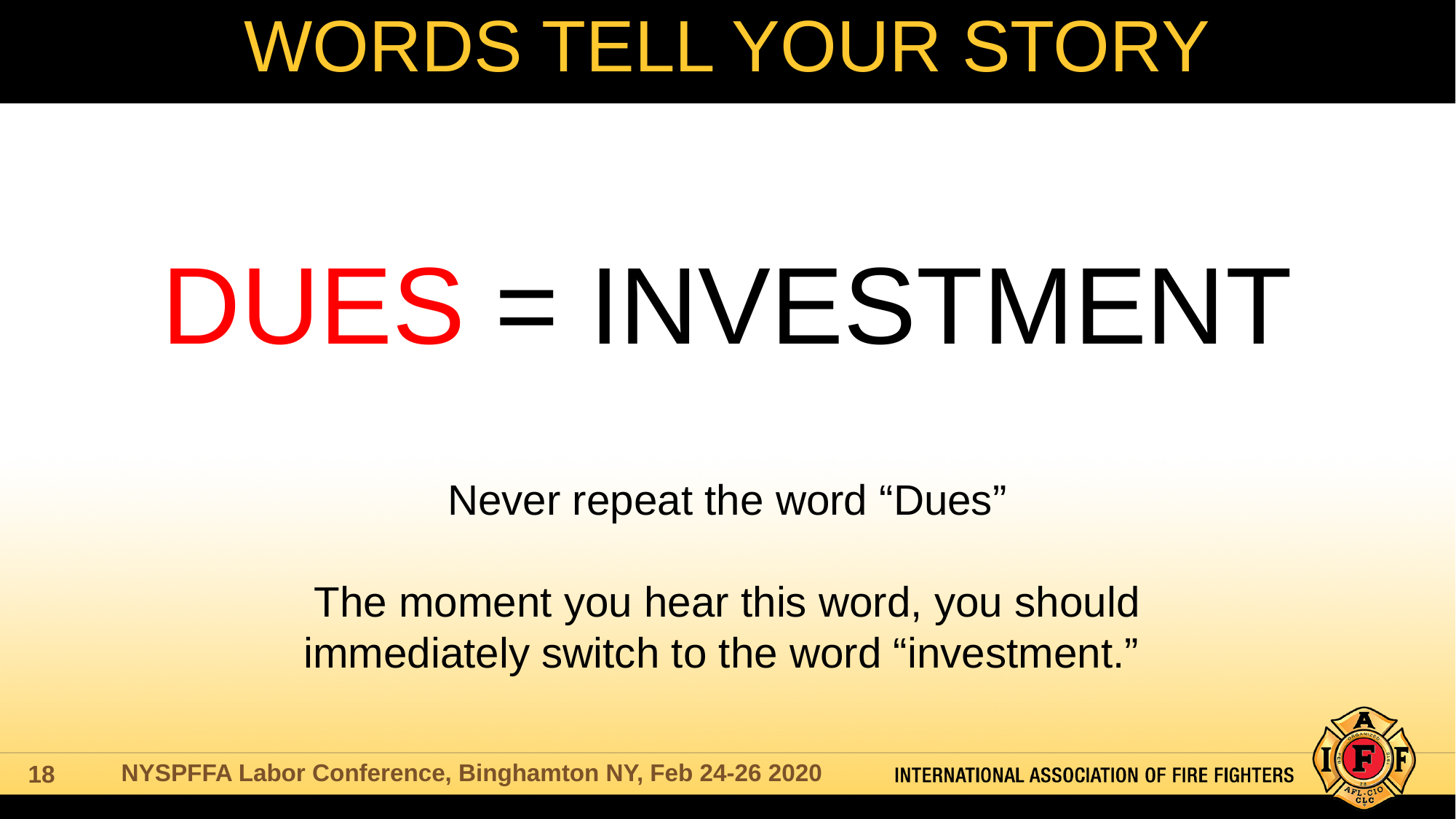

# WORDS TELL YOUR STORY
DUES = INVESTMENT
Never repeat the word “Dues”

The moment you hear this word, you should immediately switch to the word “investment.”
NYSPFFA Labor Conference, Binghamton NY, Feb 24-26 2020